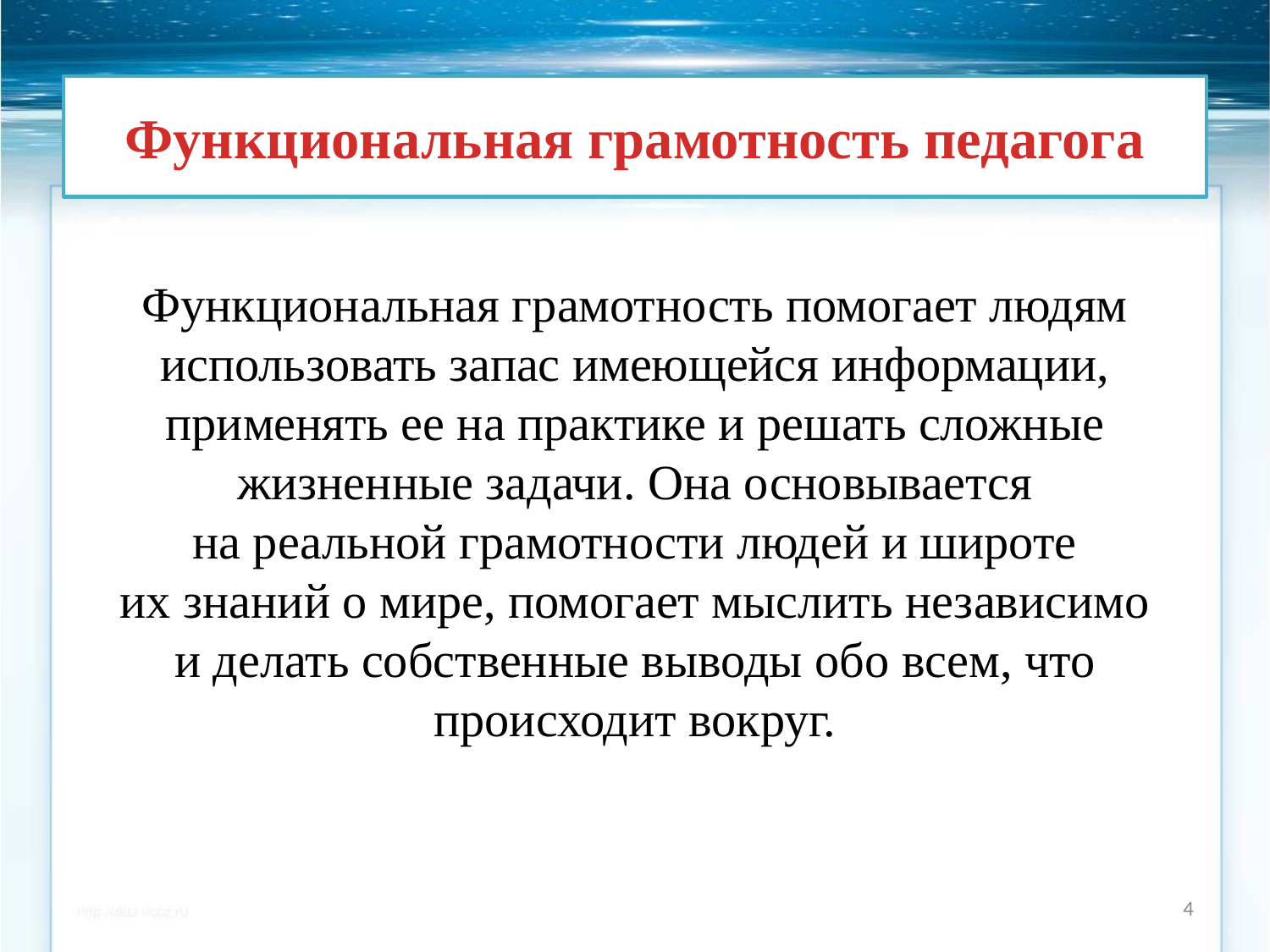

# Функциональная грамотность педагога
Функциональная грамотность помогает людям использовать запас имеющейся информации, применять ее на практике и решать сложные жизненные задачи. Она основывается на реальной грамотности людей и широте их знаний о мире, помогает мыслить независимо и делать собственные выводы обо всем, что происходит вокруг.
4